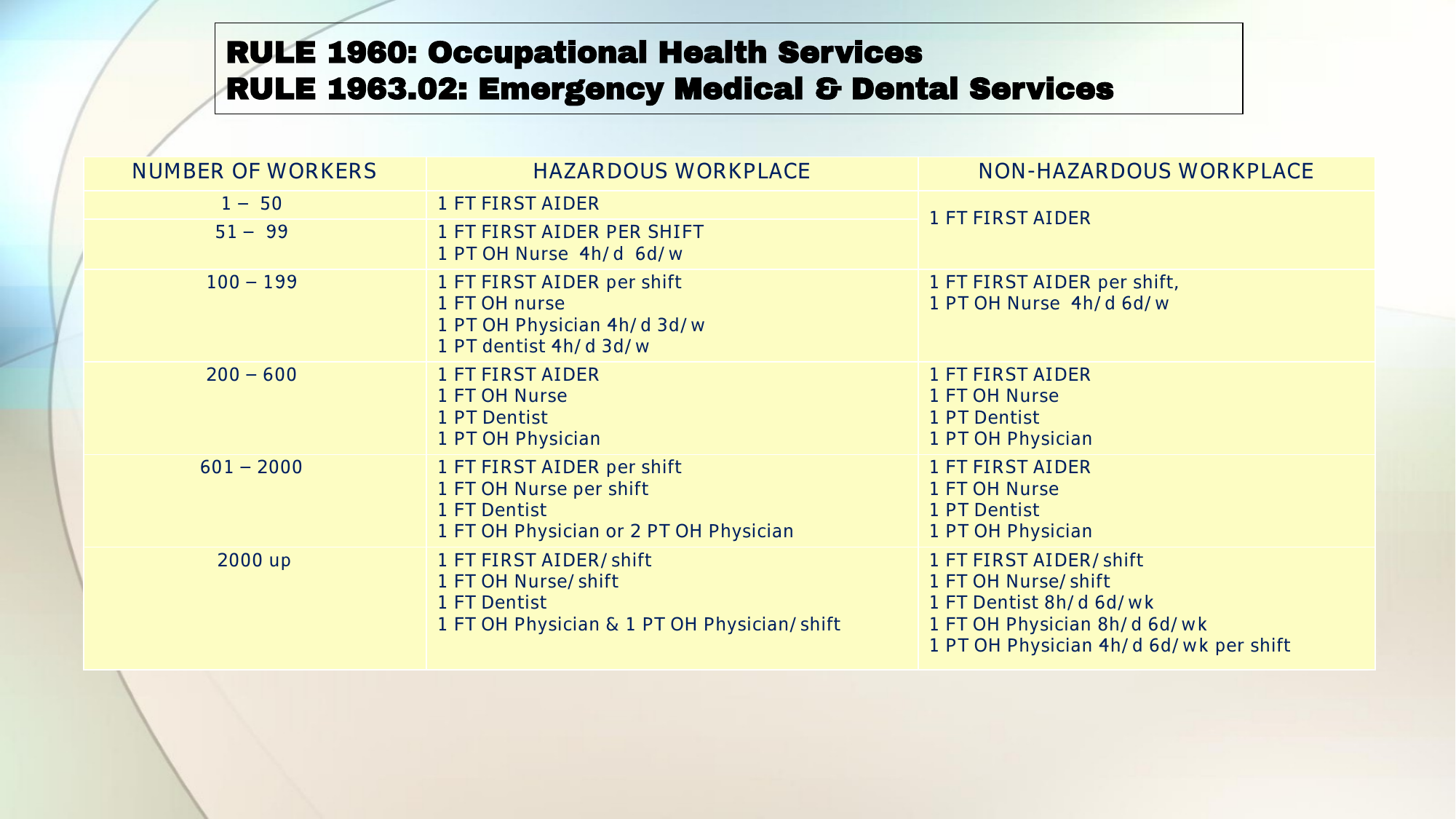

RULE 1960: Occupational Health Services
RULE 1963.02: Emergency Medical & Dental Services
| NUMBER OF WORKERS | HAZARDOUS WORKPLACE | NON-HAZARDOUS WORKPLACE |
| --- | --- | --- |
| 1 – 50 | 1 FT FIRST AIDER | 1 FT FIRST AIDER |
| 51 – 99 | 1 FT FIRST AIDER PER SHIFT 1 PT OH Nurse 4h/d 6d/w |  |
| 100 – 199 | 1 FT FIRST AIDER per shift 1 FT OH nurse 1 PT OH Physician 4h/d 3d/w 1 PT dentist 4h/d 3d/w | 1 FT FIRST AIDER per shift, 1 PT OH Nurse 4h/d 6d/w |
| 200 – 600 | 1 FT FIRST AIDER 1 FT OH Nurse 1 PT Dentist 1 PT OH Physician | 1 FT FIRST AIDER 1 FT OH Nurse 1 PT Dentist 1 PT OH Physician |
| 601 – 2000 | 1 FT FIRST AIDER per shift 1 FT OH Nurse per shift 1 FT Dentist 1 FT OH Physician or 2 PT OH Physician | 1 FT FIRST AIDER 1 FT OH Nurse 1 PT Dentist 1 PT OH Physician |
| 2000 up | 1 FT FIRST AIDER/shift 1 FT OH Nurse/shift 1 FT Dentist 1 FT OH Physician & 1 PT OH Physician/shift | 1 FT FIRST AIDER/shift 1 FT OH Nurse/shift 1 FT Dentist 8h/d 6d/wk 1 FT OH Physician 8h/d 6d/wk 1 PT OH Physician 4h/d 6d/wk per shift |